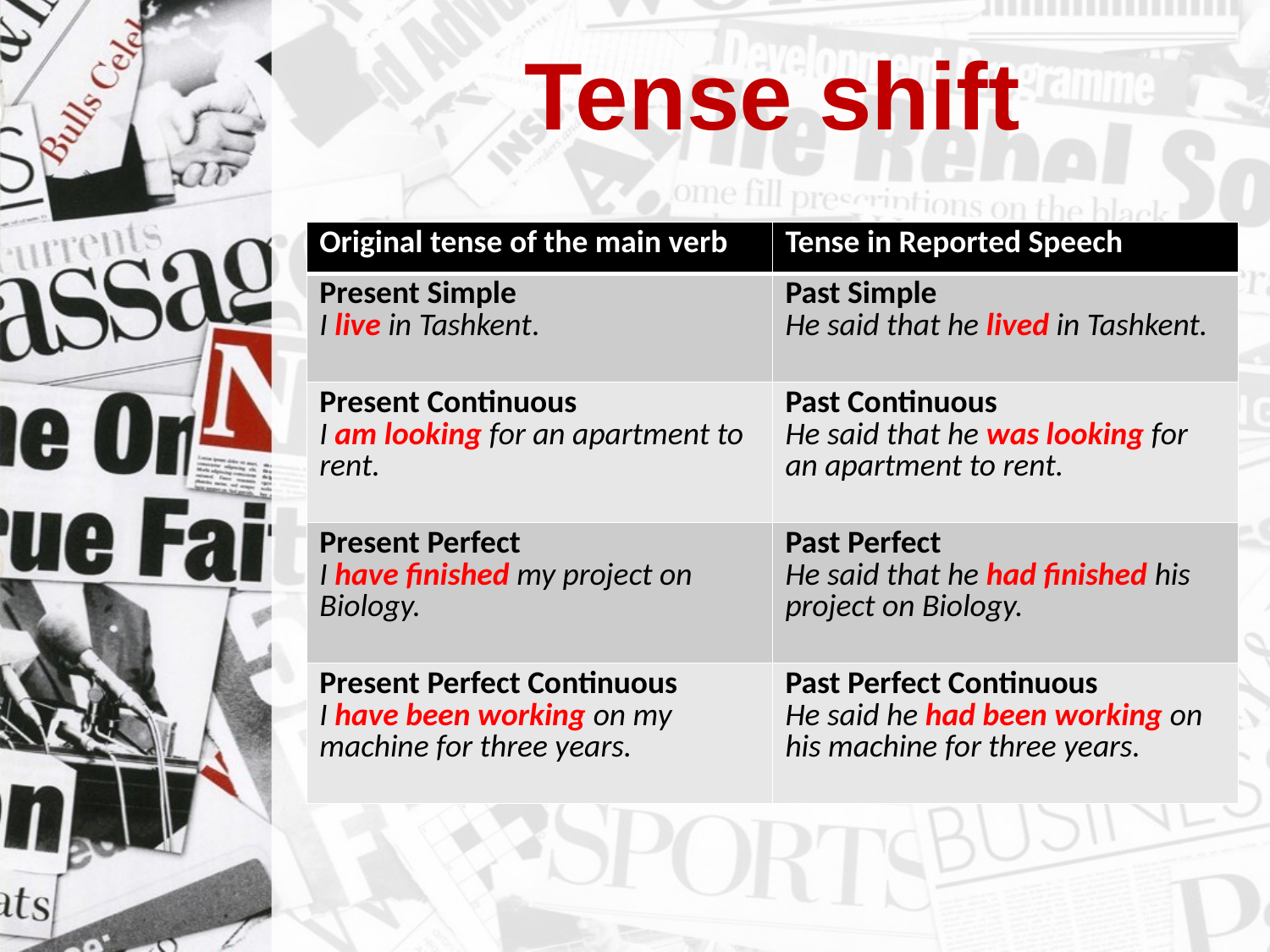

# Tense shift
| Original tense of the main verb | Tense in Reported Speech |
| --- | --- |
| Present Simple I live in Tashkent. | Past Simple He said that he lived in Tashkent. |
| Present Continuous I am looking for an apartment to rent. | Past Continuous He said that he was looking for an apartment to rent. |
| Present Perfect I have finished my project on Biology. | Past Perfect He said that he had finished his project on Biology. |
| Present Perfect Continuous I have been working on my machine for three years. | Past Perfect Continuous He said he had been working on his machine for three years. |